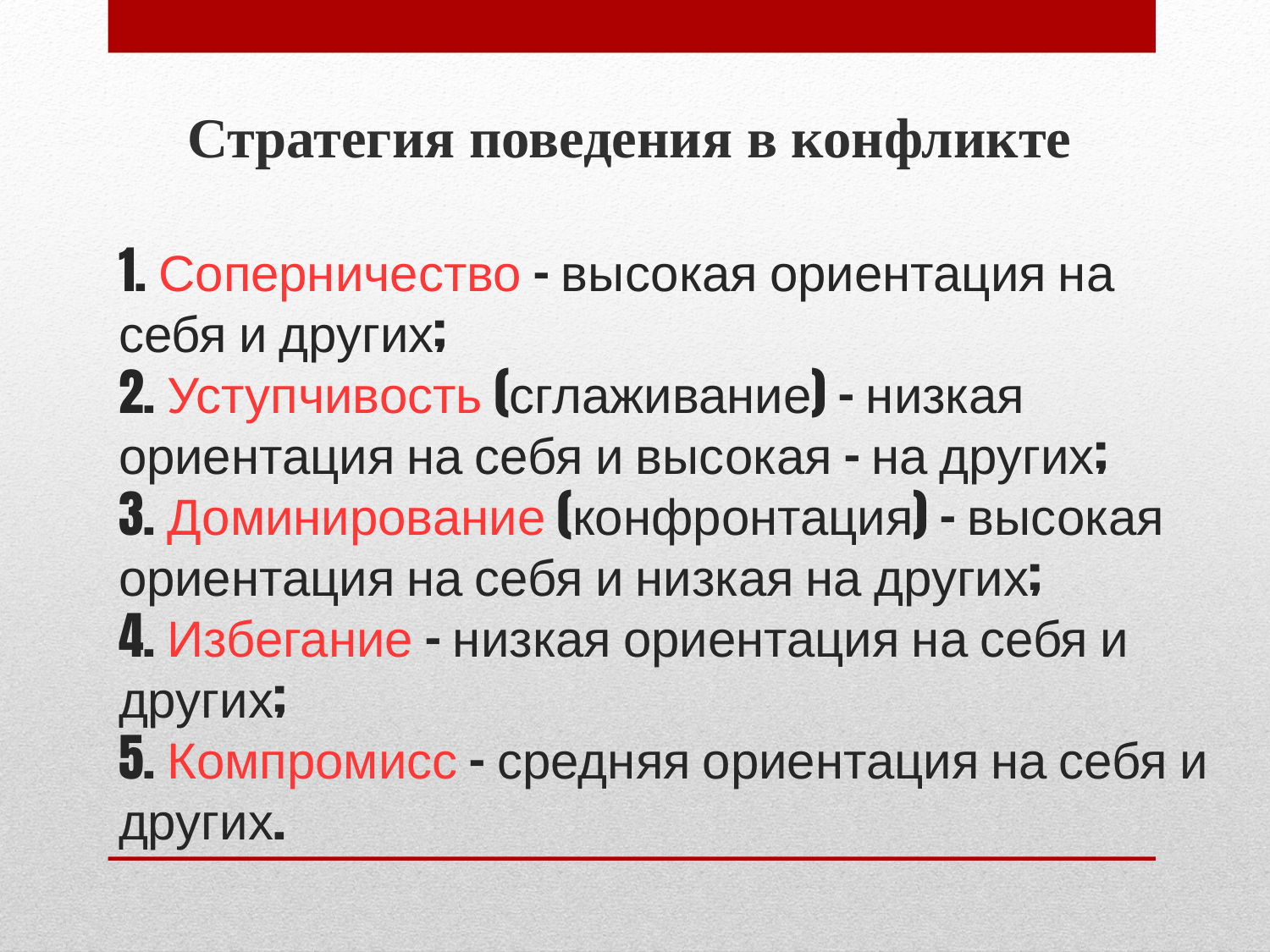

Стратегия поведения в конфликте
# 1. Соперничество – высокая ориентация на себя и других; 2. Уступчивость (сглаживание) – низкая ориентация на себя и высокая – на других; 3. Доминирование (конфронтация) – высокая ориентация на себя и низкая на других; 4. Избегание – низкая ориентация на себя и других; 5. Компромисс – средняя ориентация на себя и других.